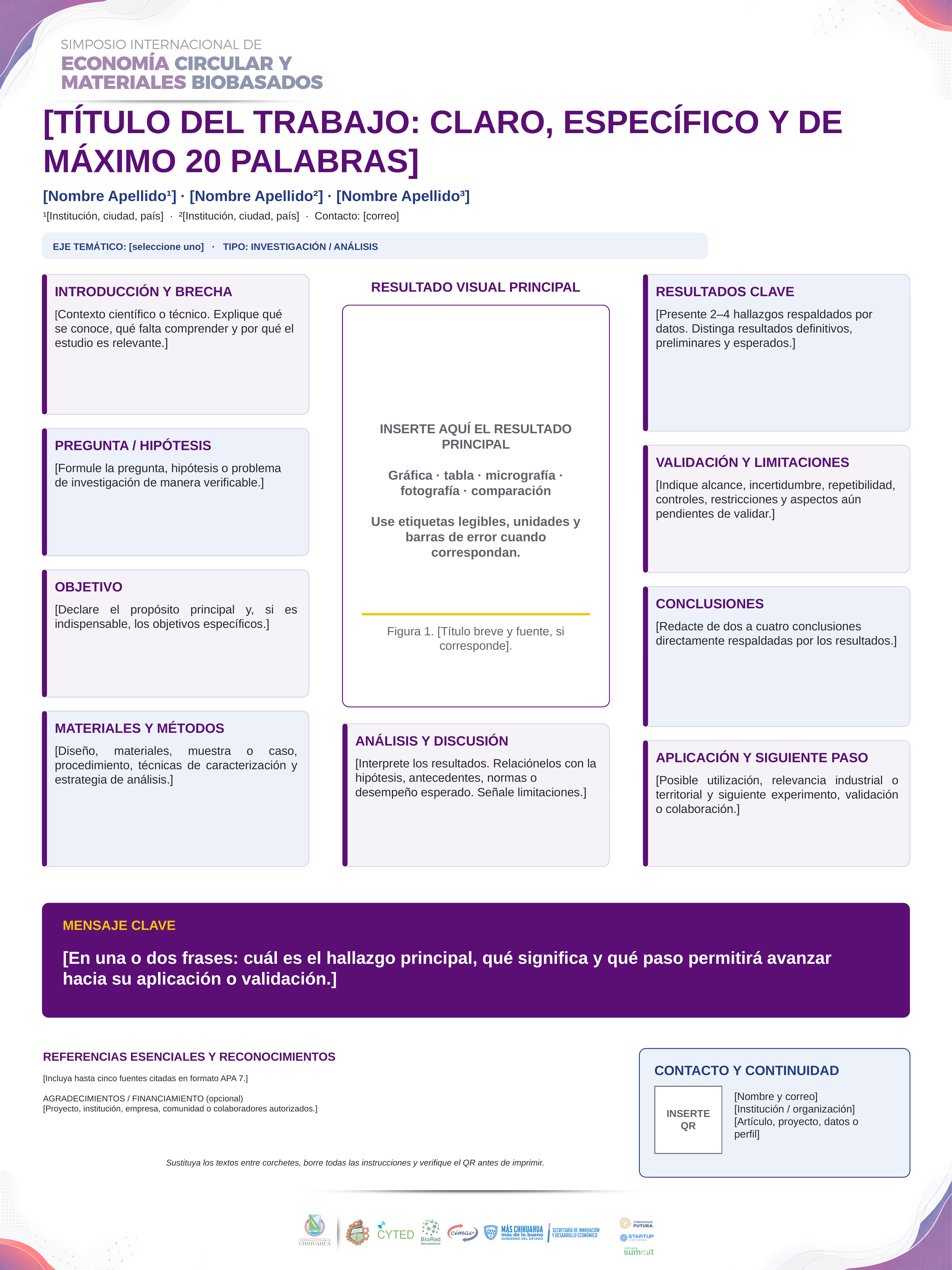

[TÍTULO DEL TRABAJO: CLARO, ESPECÍFICO Y DE MÁXIMO 20 PALABRAS]
[Nombre Apellido¹] · [Nombre Apellido²] · [Nombre Apellido³]
¹[Institución, ciudad, país]  ·  ²[Institución, ciudad, país]  ·  Contacto: [correo]

EJE TEMÁTICO: [seleccione uno]   ·   TIPO: INVESTIGACIÓN / ANÁLISIS

RESULTADO VISUAL PRINCIPAL
INTRODUCCIÓN Y BRECHA
RESULTADOS CLAVE

[Contexto científico o técnico. Explique qué se conoce, qué falta comprender y por qué el estudio es relevante.]
[Presente 2–4 hallazgos respaldados por datos. Distinga resultados definitivos, preliminares y esperados.]
INSERTE AQUÍ EL RESULTADO PRINCIPAL

Gráfica · tabla · micrografía · fotografía · comparación

Use etiquetas legibles, unidades y barras de error cuando correspondan.

PREGUNTA / HIPÓTESIS

VALIDACIÓN Y LIMITACIONES
[Formule la pregunta, hipótesis o problema de investigación de manera verificable.]
[Indique alcance, incertidumbre, repetibilidad, controles, restricciones y aspectos aún pendientes de validar.]

OBJETIVO

CONCLUSIONES
[Declare el propósito principal y, si es indispensable, los objetivos específicos.]

[Redacte de dos a cuatro conclusiones directamente respaldadas por los resultados.]
Figura 1. [Título breve y fuente, si corresponde].

MATERIALES Y MÉTODOS

ANÁLISIS Y DISCUSIÓN

[Diseño, materiales, muestra o caso, procedimiento, técnicas de caracterización y estrategia de análisis.]

APLICACIÓN Y SIGUIENTE PASO
[Interprete los resultados. Relaciónelos con la hipótesis, antecedentes, normas o desempeño esperado. Señale limitaciones.]
[Posible utilización, relevancia industrial o territorial y siguiente experimento, validación o colaboración.]

MENSAJE CLAVE
[En una o dos frases: cuál es el hallazgo principal, qué significa y qué paso permitirá avanzar hacia su aplicación o validación.]
REFERENCIAS ESENCIALES Y RECONOCIMIENTOS

CONTACTO Y CONTINUIDAD
[Incluya hasta cinco fuentes citadas en formato APA 7.]

AGRADECIMIENTOS / FINANCIAMIENTO (opcional)
[Proyecto, institución, empresa, comunidad o colaboradores autorizados.]

[Nombre y correo]
[Institución / organización]
[Artículo, proyecto, datos o perfil]
INSERTE
QR
Sustituya los textos entre corchetes, borre todas las instrucciones y verifique el QR antes de imprimir.